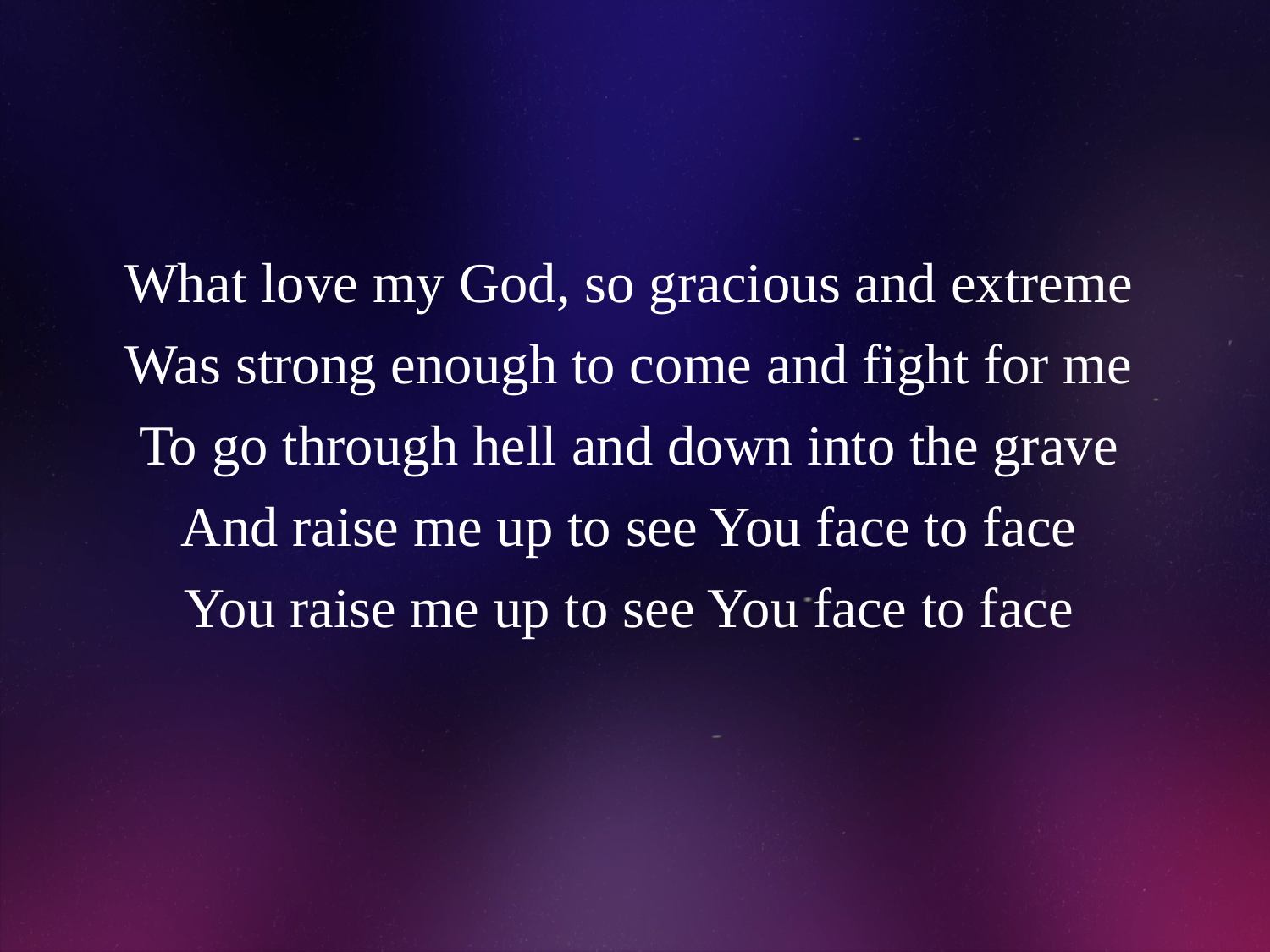

# What love my God, so gracious and extreme Was strong enough to come and fight for me To go through hell and down into the grave And raise me up to see You face to face You raise me up to see You face to face